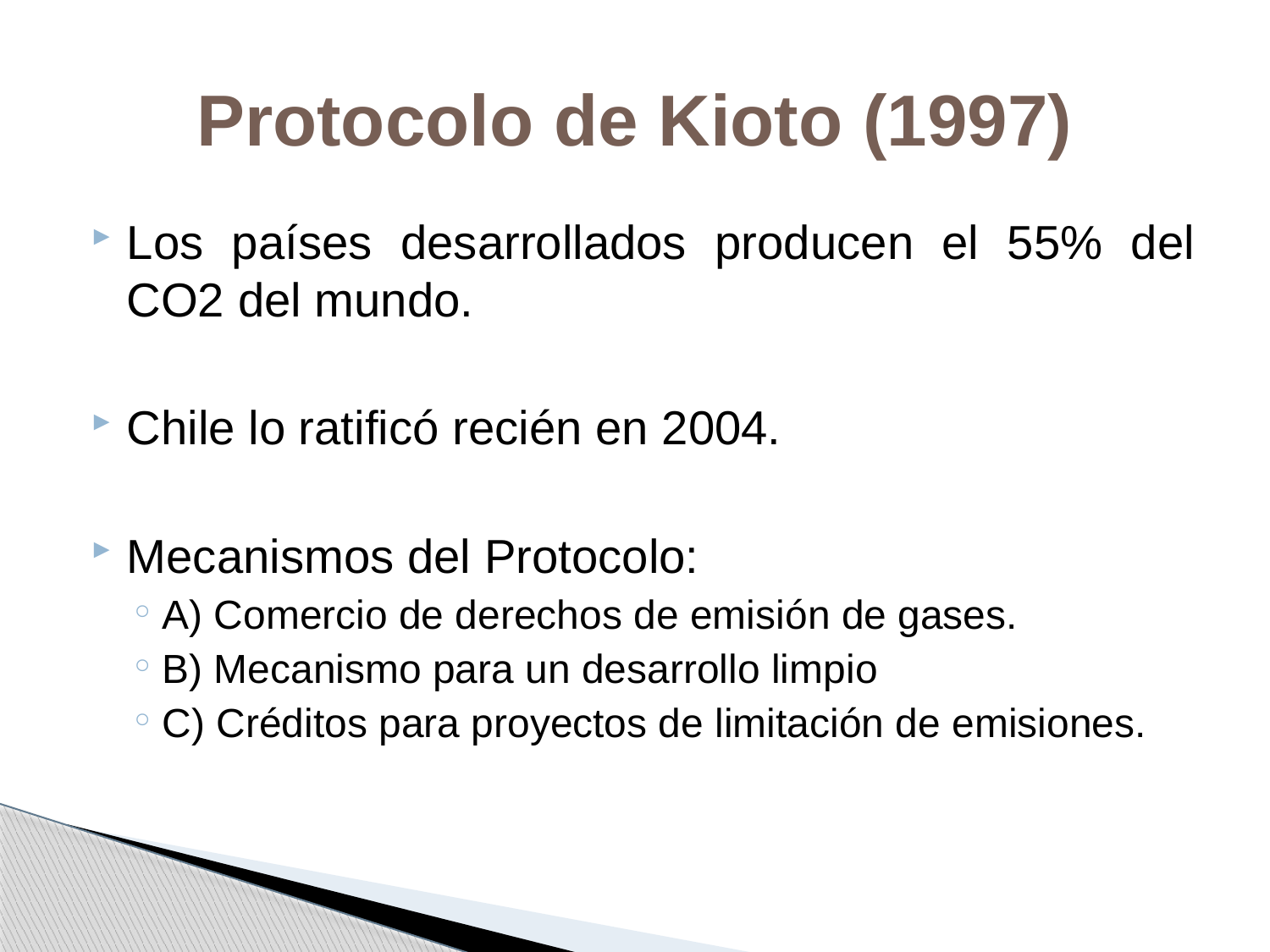

# Protocolo de Kioto (1997)
Los países desarrollados producen el 55% del CO2 del mundo.

Chile lo ratificó recién en 2004.

Mecanismos del Protocolo:
A) Comercio de derechos de emisión de gases.
B) Mecanismo para un desarrollo limpio
C) Créditos para proyectos de limitación de emisiones.